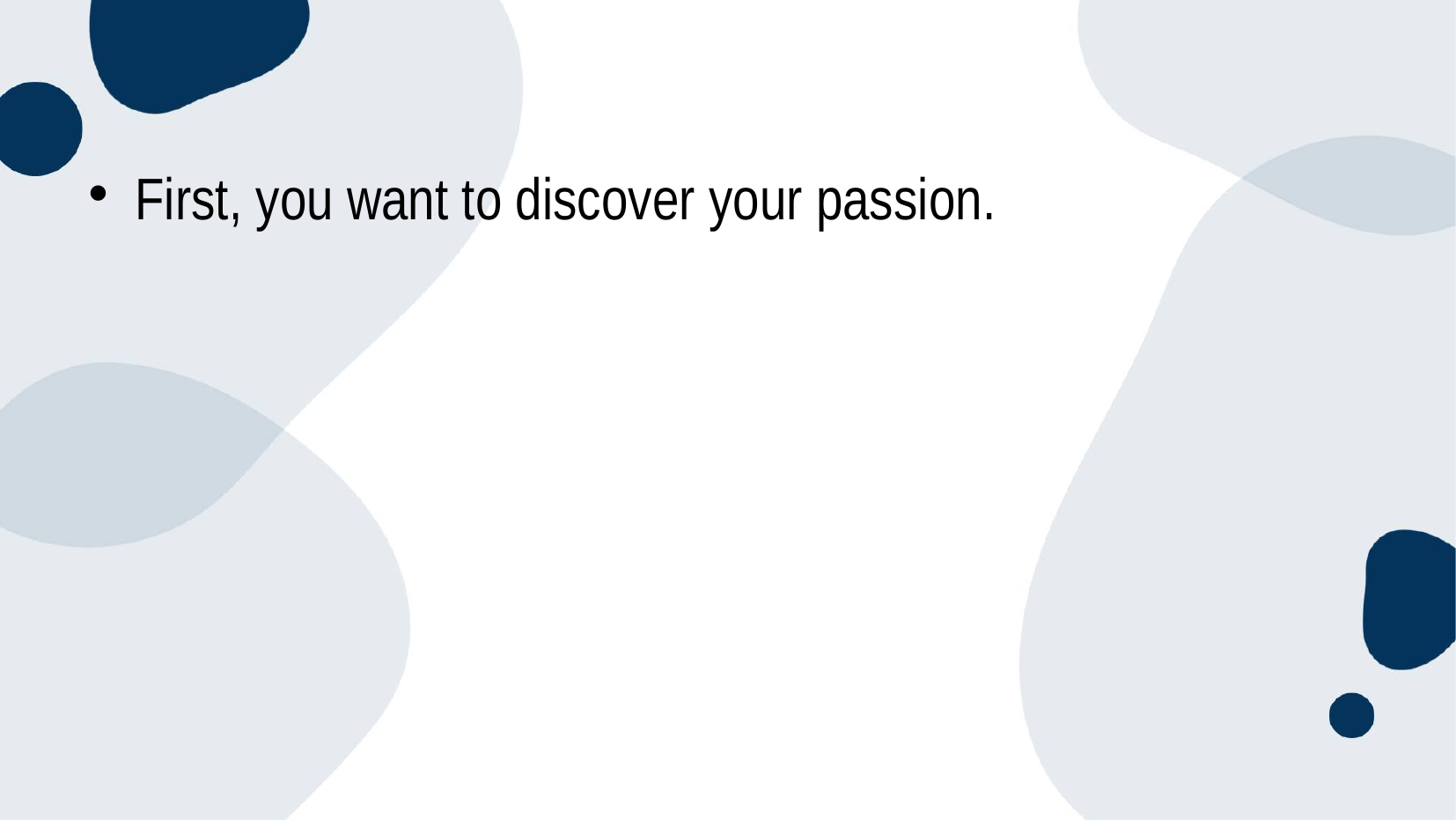

# First, you want to discover your passion.